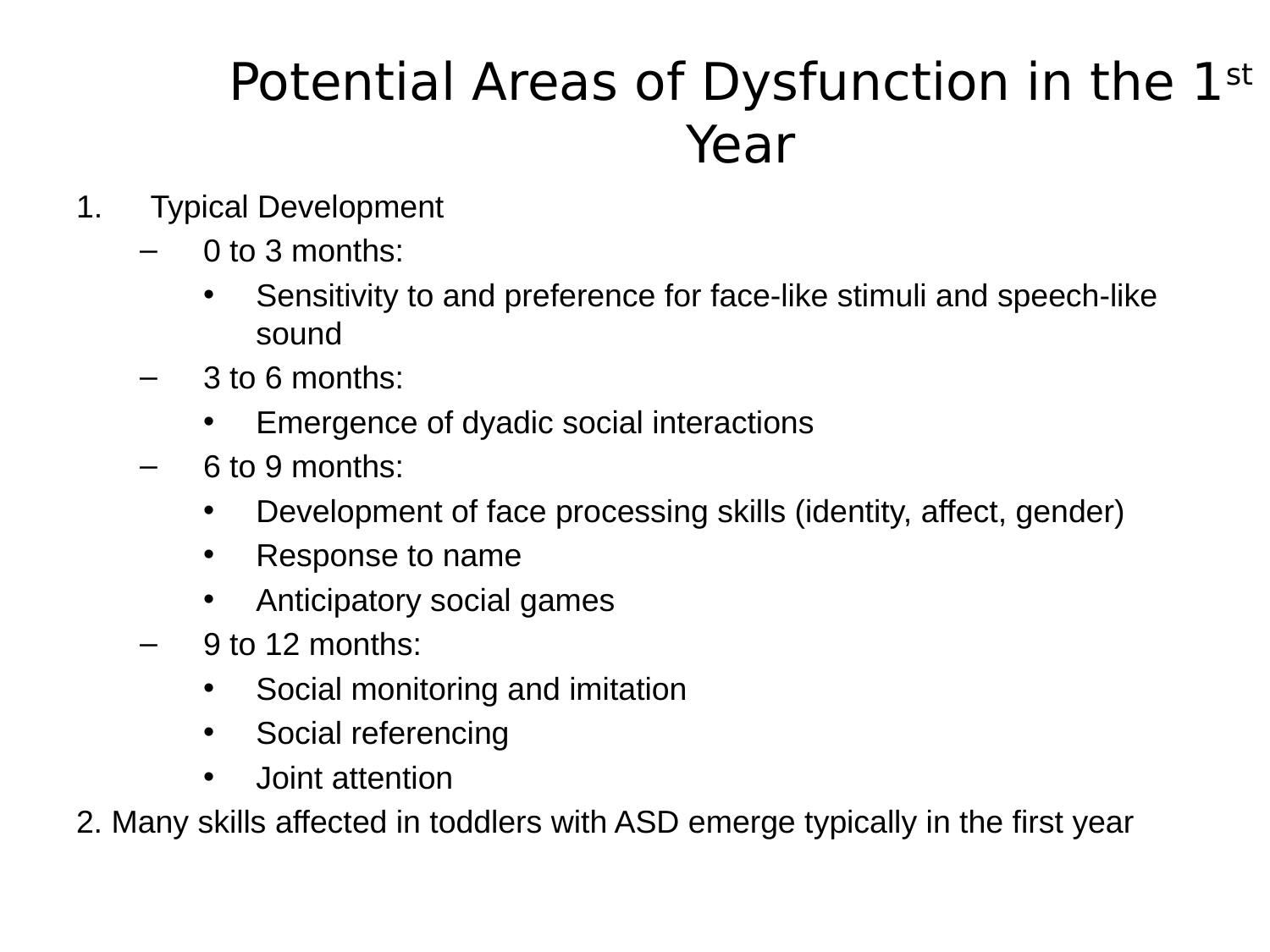

Potential Areas of Dysfunction in the 1st Year
Typical Development
0 to 3 months:
Sensitivity to and preference for face-like stimuli and speech-like sound
3 to 6 months:
Emergence of dyadic social interactions
6 to 9 months:
Development of face processing skills (identity, affect, gender)
Response to name
Anticipatory social games
9 to 12 months:
Social monitoring and imitation
Social referencing
Joint attention
2. Many skills affected in toddlers with ASD emerge typically in the first year